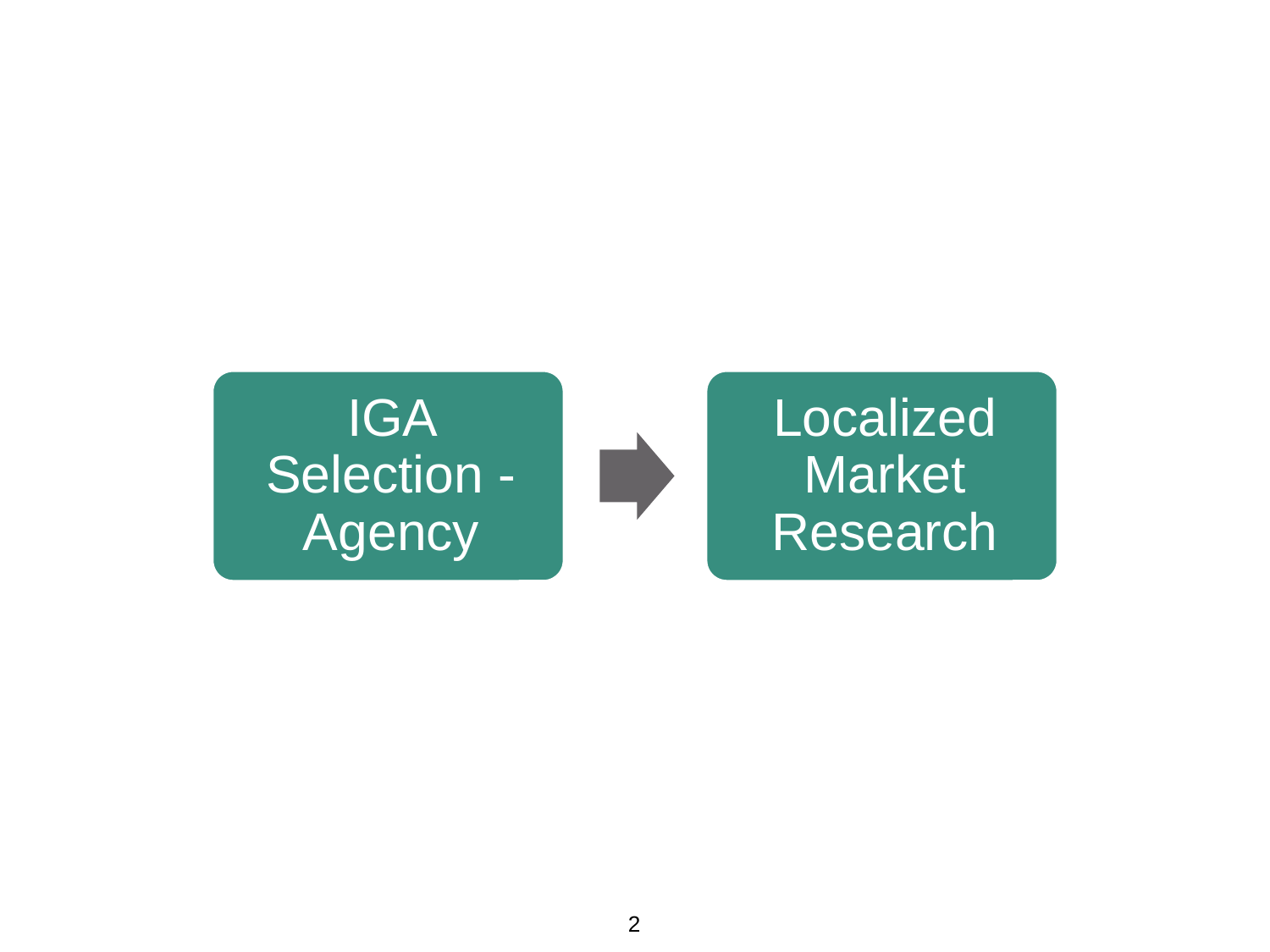

IGA Selection - Agency

Localized Market Research
2